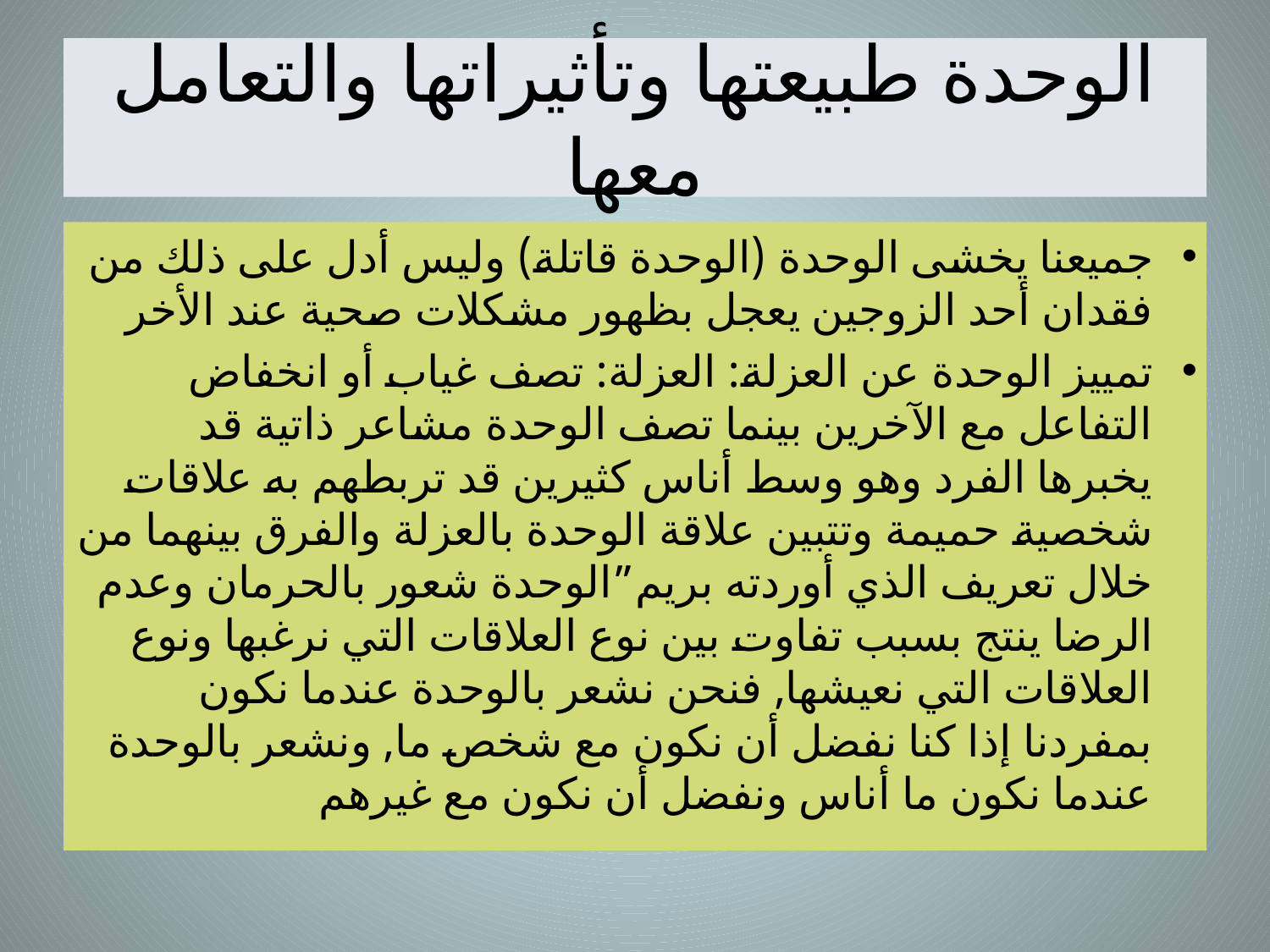

# الوحدة طبيعتها وتأثيراتها والتعامل معها
جميعنا يخشى الوحدة (الوحدة قاتلة) وليس أدل على ذلك من فقدان أحد الزوجين يعجل بظهور مشكلات صحية عند الأخر
تمييز الوحدة عن العزلة: العزلة: تصف غياب أو انخفاض التفاعل مع الآخرين بينما تصف الوحدة مشاعر ذاتية قد يخبرها الفرد وهو وسط أناس كثيرين قد تربطهم به علاقات شخصية حميمة وتتبين علاقة الوحدة بالعزلة والفرق بينهما من خلال تعريف الذي أوردته بريم”الوحدة شعور بالحرمان وعدم الرضا ينتج بسبب تفاوت بين نوع العلاقات التي نرغبها ونوع العلاقات التي نعيشها, فنحن نشعر بالوحدة عندما نكون بمفردنا إذا كنا نفضل أن نكون مع شخص ما, ونشعر بالوحدة عندما نكون ما أناس ونفضل أن نكون مع غيرهم